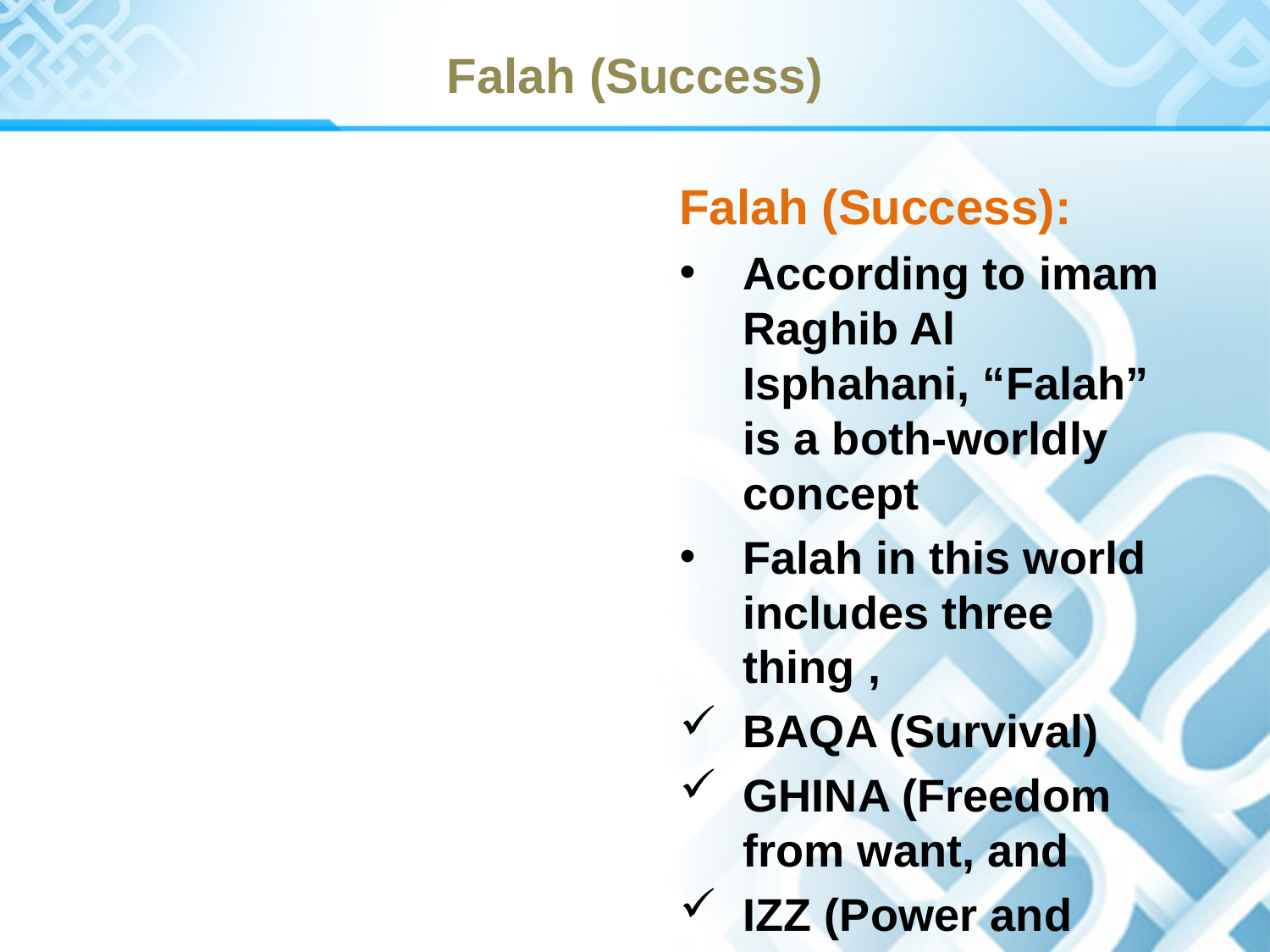

Falah (Success)
Falah (Success):
According to imam Raghib Al Isphahani, “Falah” is a both-worldly concept
Falah in this world includes three thing ,
BAQA (Survival)
GHINA (Freedom from want, and
IZZ (Power and Honor)